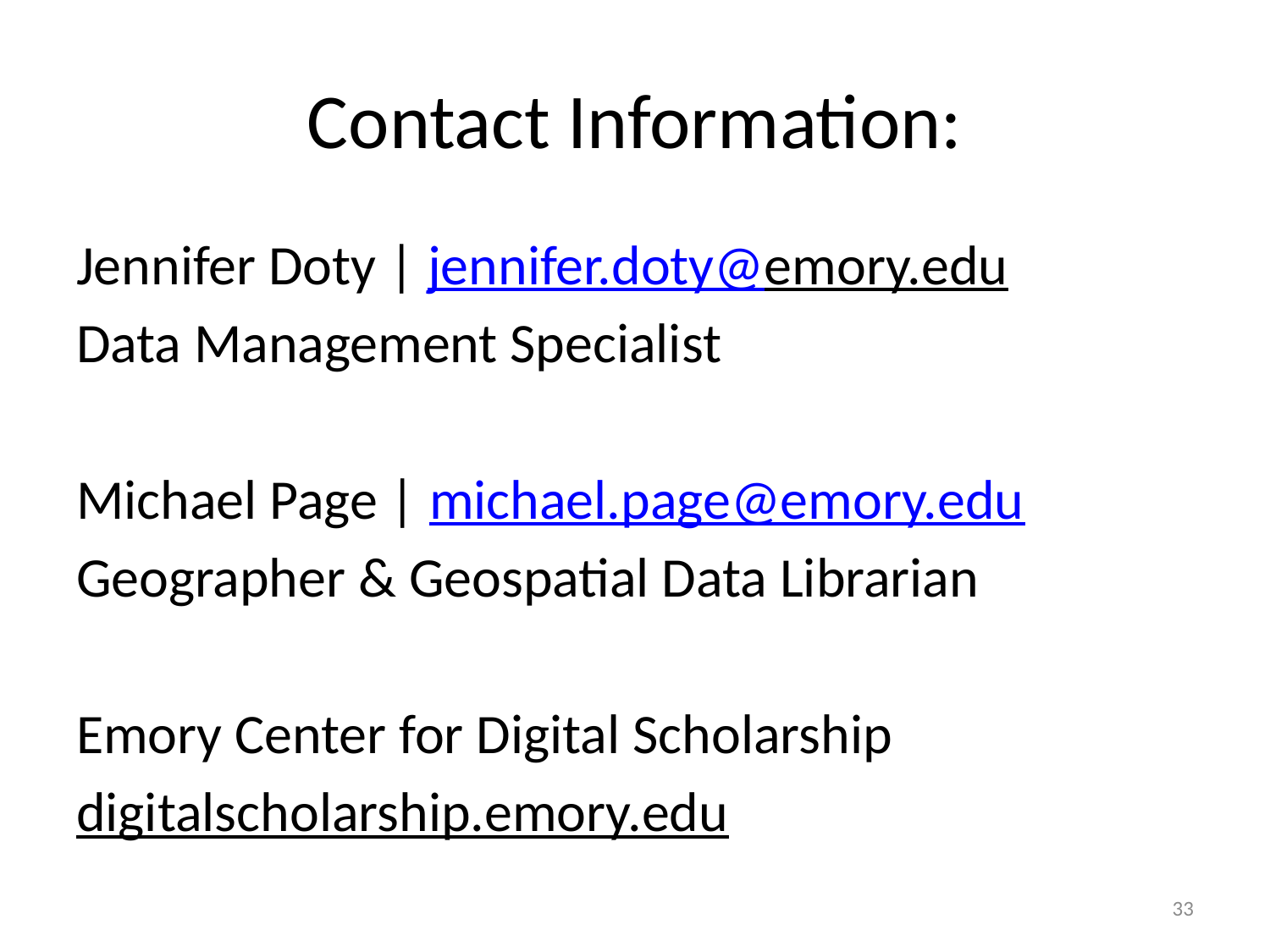

# Contact Information:
Jennifer Doty | jennifer.doty@emory.edu
Data Management Specialist

Michael Page | michael.page@emory.edu
Geographer & Geospatial Data Librarian

Emory Center for Digital Scholarship
digitalscholarship.emory.edu

33